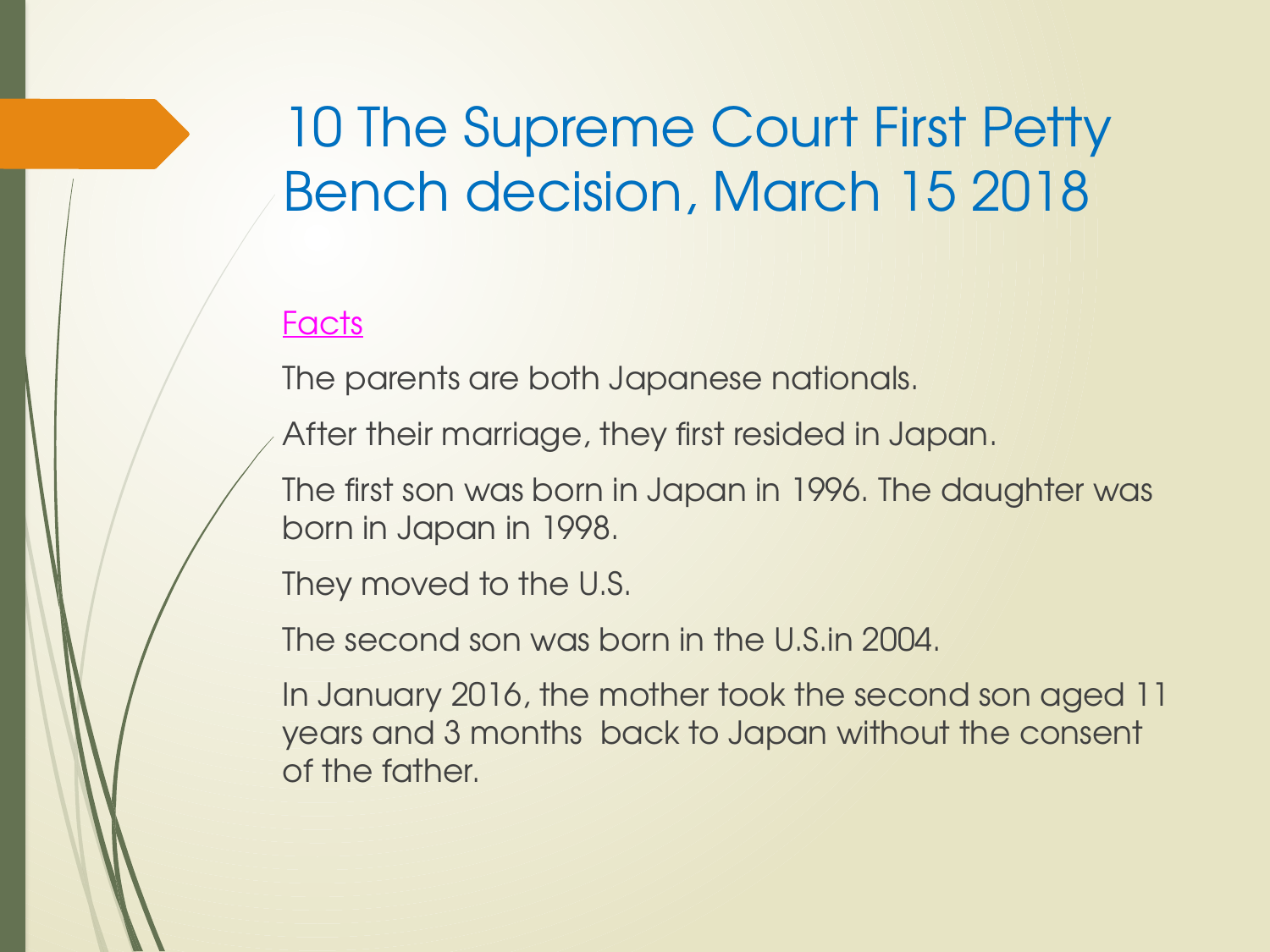

# 10 The Supreme Court First Petty Bench decision, March 15 2018
Facts
The parents are both Japanese nationals.
After their marriage, they first resided in Japan.
The first son was born in Japan in 1996. The daughter was born in Japan in 1998.
They moved to the U.S.
The second son was born in the U.S.in 2004.
In January 2016, the mother took the second son aged 11 years and 3 months  back to Japan without the consent of the father.